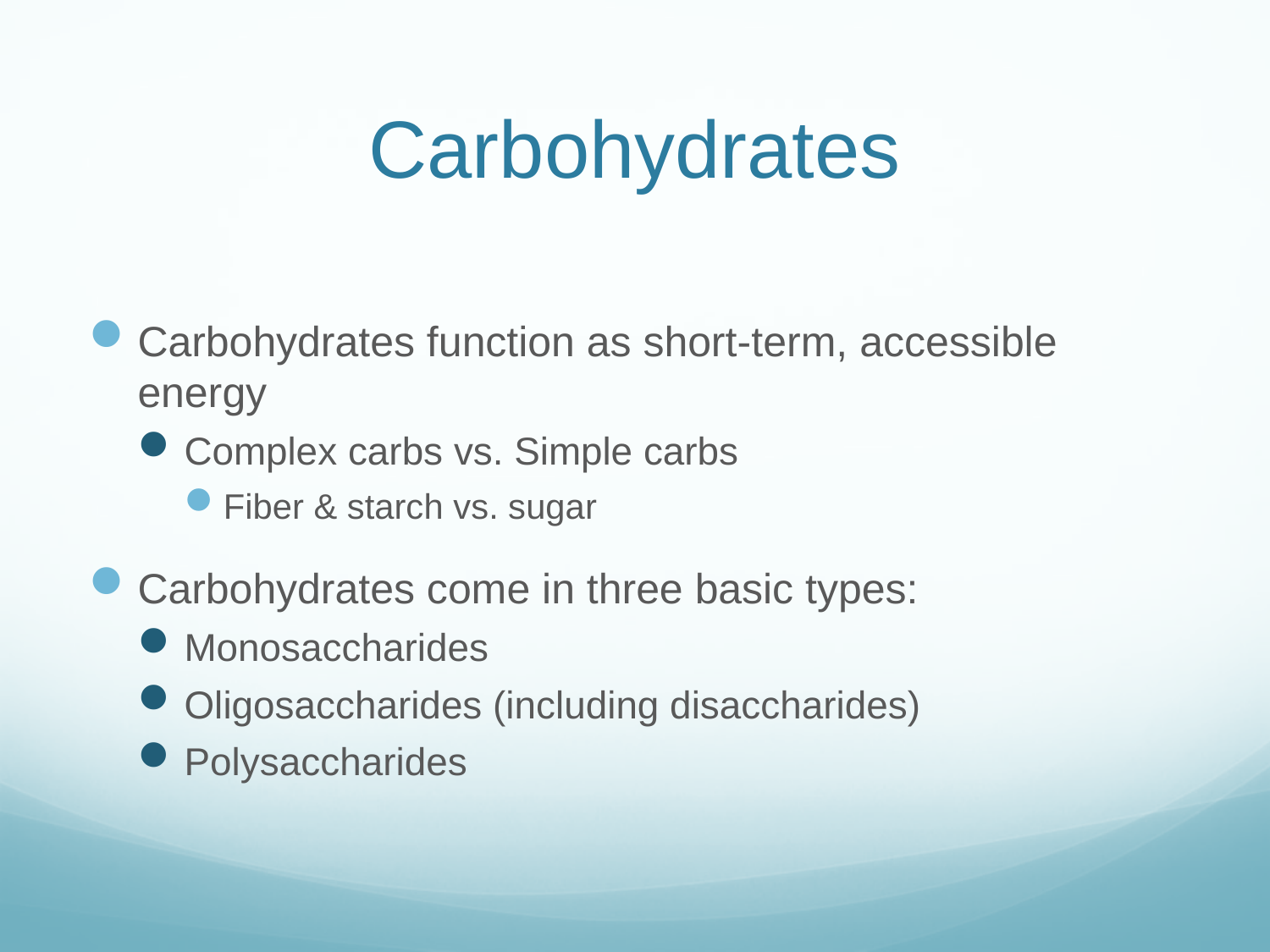

# Carbohydrates

Carbohydrates function as short-term, accessible energy
Complex carbs vs. Simple carbs
Fiber & starch vs. sugar
Carbohydrates come in three basic types:
Monosaccharides
Oligosaccharides (including disaccharides)
Polysaccharides